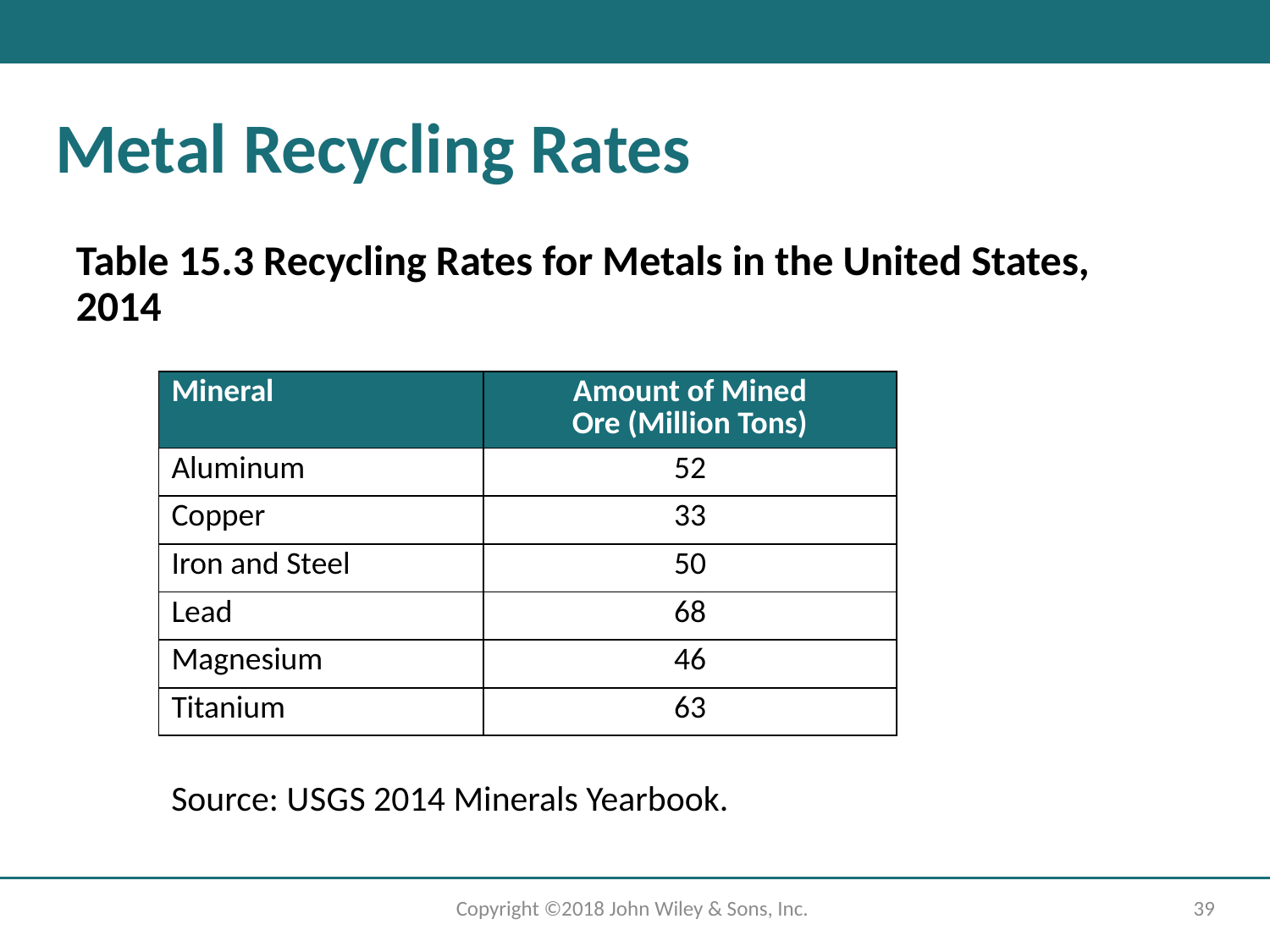

# Metal Recycling Rates
Table 15.3 Recycling Rates for Metals in the United States, 2014
| Mineral | Amount of Mined Ore (Million Tons) |
| --- | --- |
| Aluminum | 52 |
| Copper | 33 |
| Iron and Steel | 50 |
| Lead | 68 |
| Magnesium | 46 |
| Titanium | 63 |
Source: U S G S 2014 Minerals Yearbook.
Copyright ©2018 John Wiley & Sons, Inc.
39